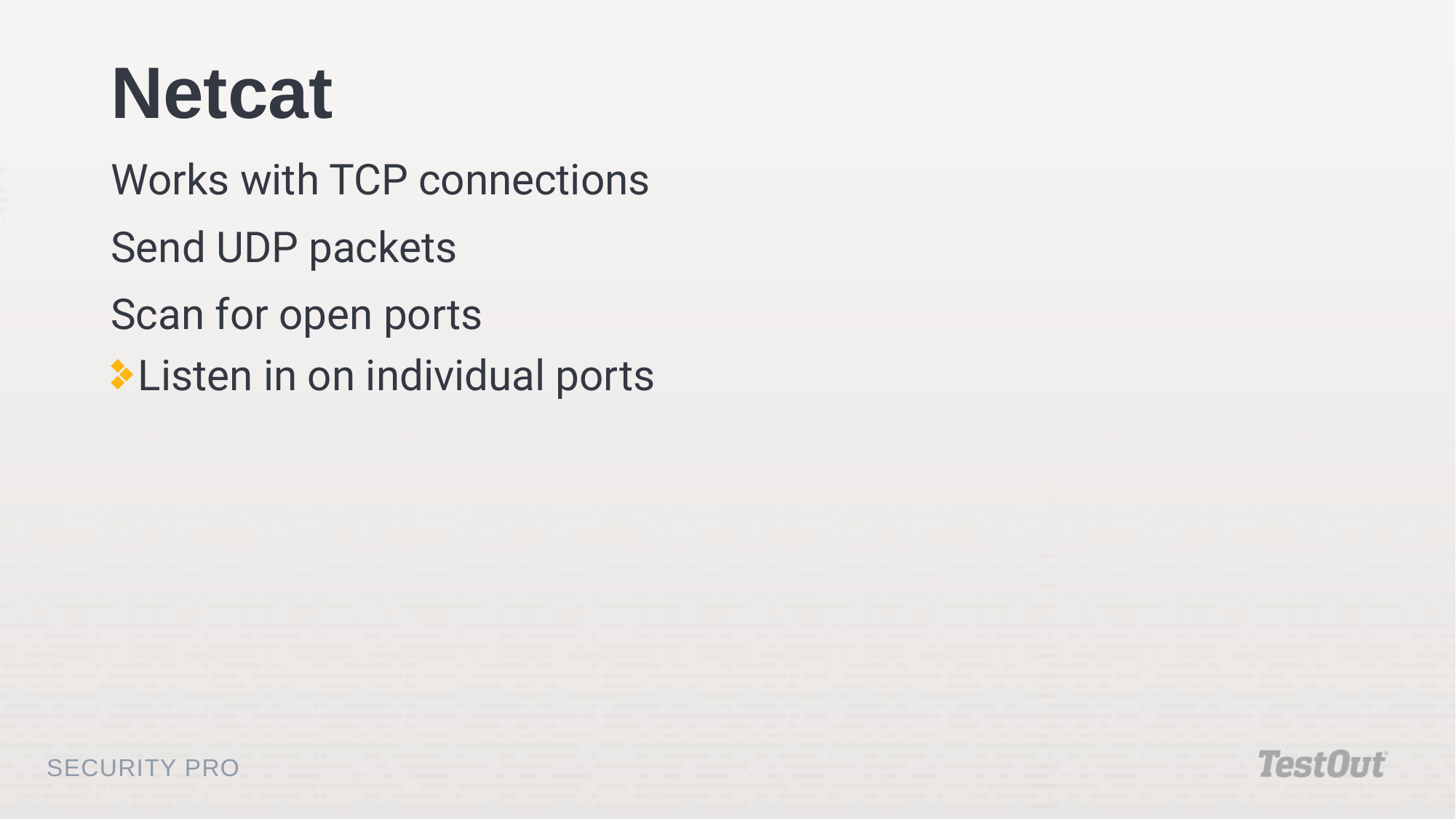

# Netcat
Works with TCP connections
Send UDP packets
Scan for open ports
Listen in on individual ports
Security Pro